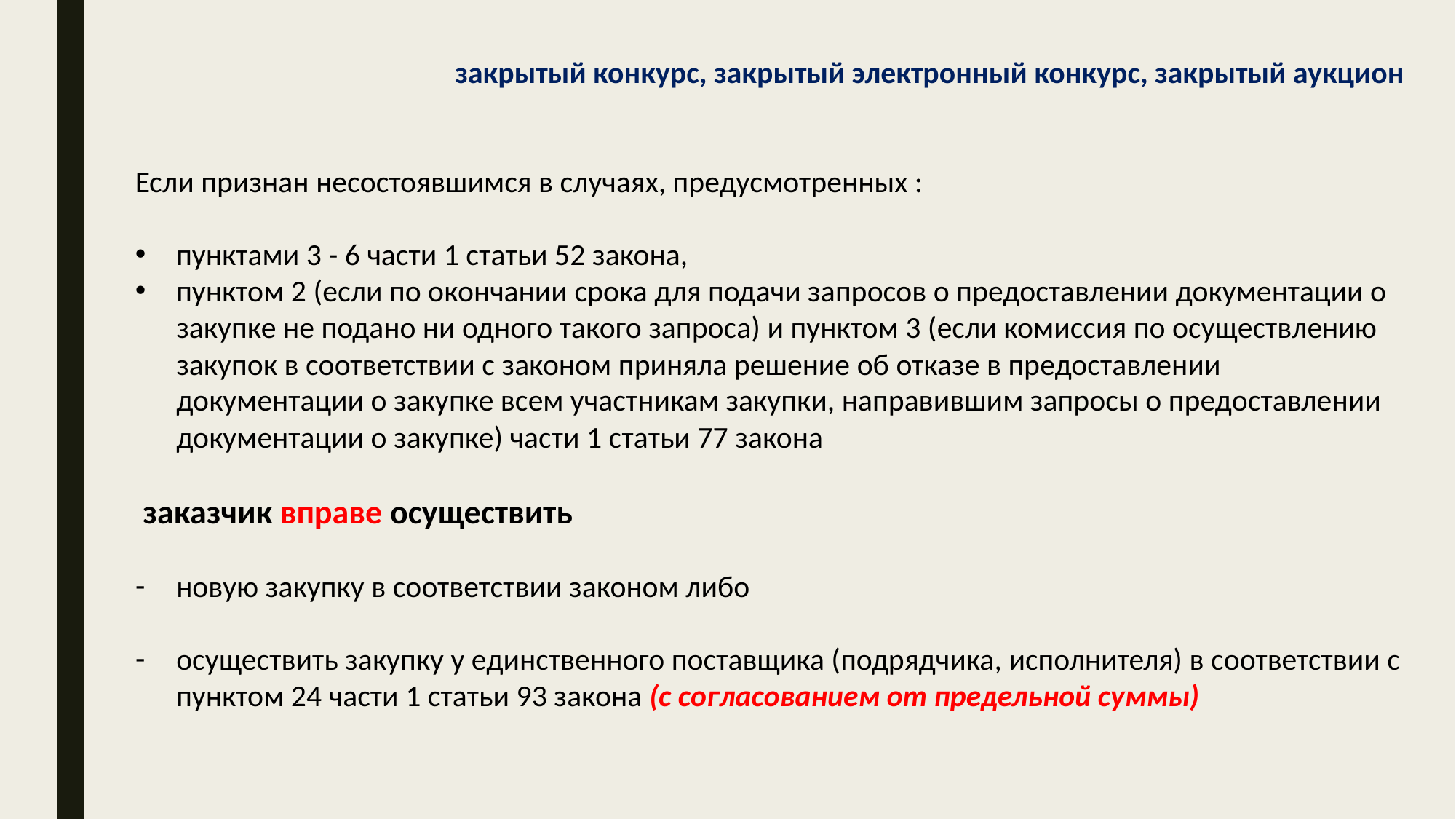

закрытый конкурс, закрытый электронный конкурс, закрытый аукцион

Если признан несостоявшимся в случаях, предусмотренных :

пунктами 3 - 6 части 1 статьи 52 закона,
пунктом 2 (если по окончании срока для подачи запросов о предоставлении документации о закупке не подано ни одного такого запроса) и пунктом 3 (если комиссия по осуществлению закупок в соответствии с законом приняла решение об отказе в предоставлении документации о закупке всем участникам закупки, направившим запросы о предоставлении документации о закупке) части 1 статьи 77 закона

 заказчик вправе осуществить

новую закупку в соответствии законом либо

осуществить закупку у единственного поставщика (подрядчика, исполнителя) в соответствии с пунктом 24 части 1 статьи 93 закона (с согласованием от предельной суммы)